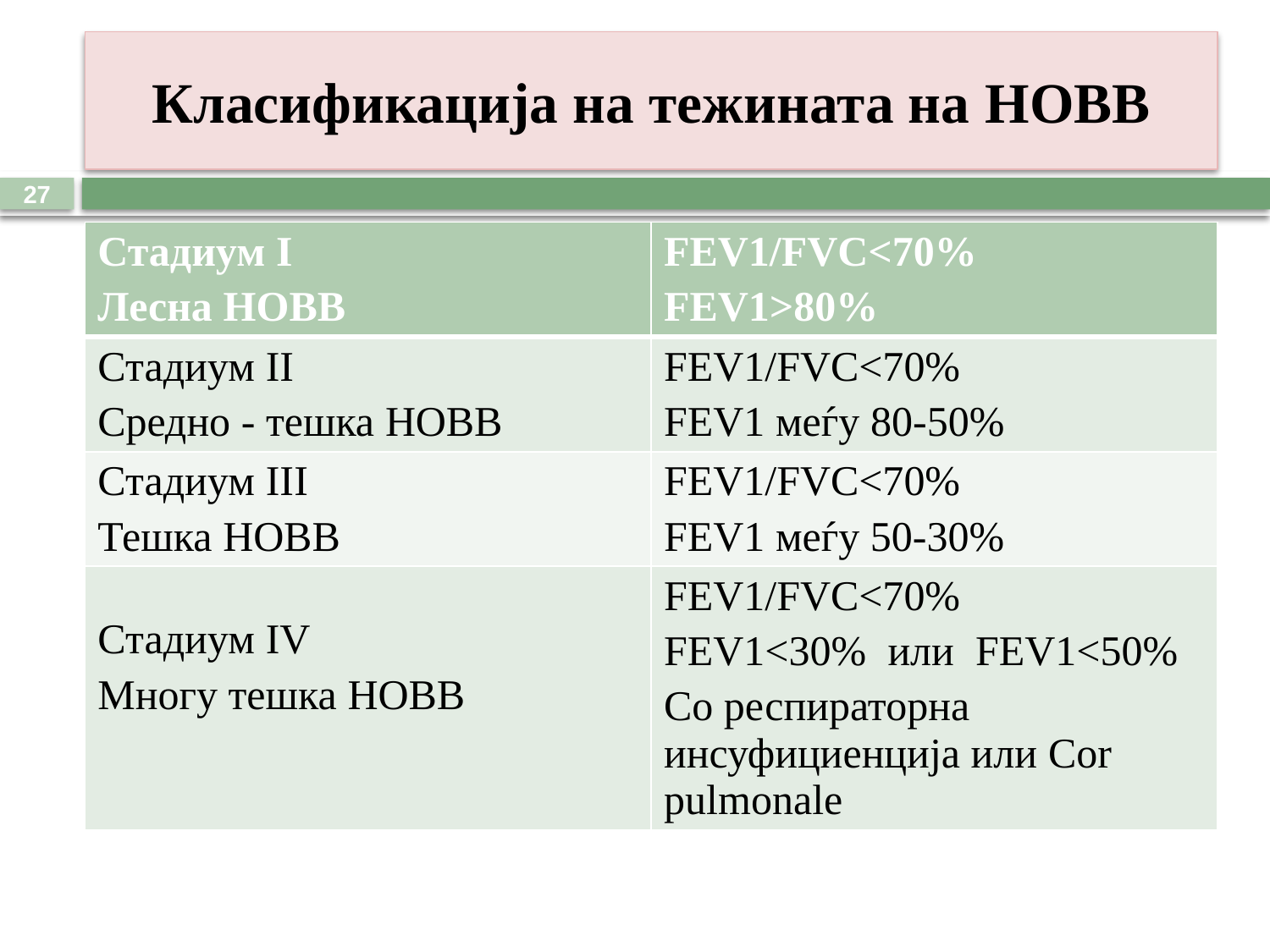

# Класификација на тежината на HOBB
27
| Стадиум I Лесна HOBB | FEV1/FVC<70% FEV1>80% |
| --- | --- |
| Стадиум II Средно - тешка HOBB | FEV1/FVC<70% FEV1 меѓу 80-50% |
| Стадиум III Тешка HOBB | FEV1/FVC<70% FEV1 меѓу 50-30% |
| Стадиум IV Многу тешка HOBB | FEV1/FVC<70% FEV1<30% или FEV1<50% Со респираторна инсуфициенција или Cor pulmonale |